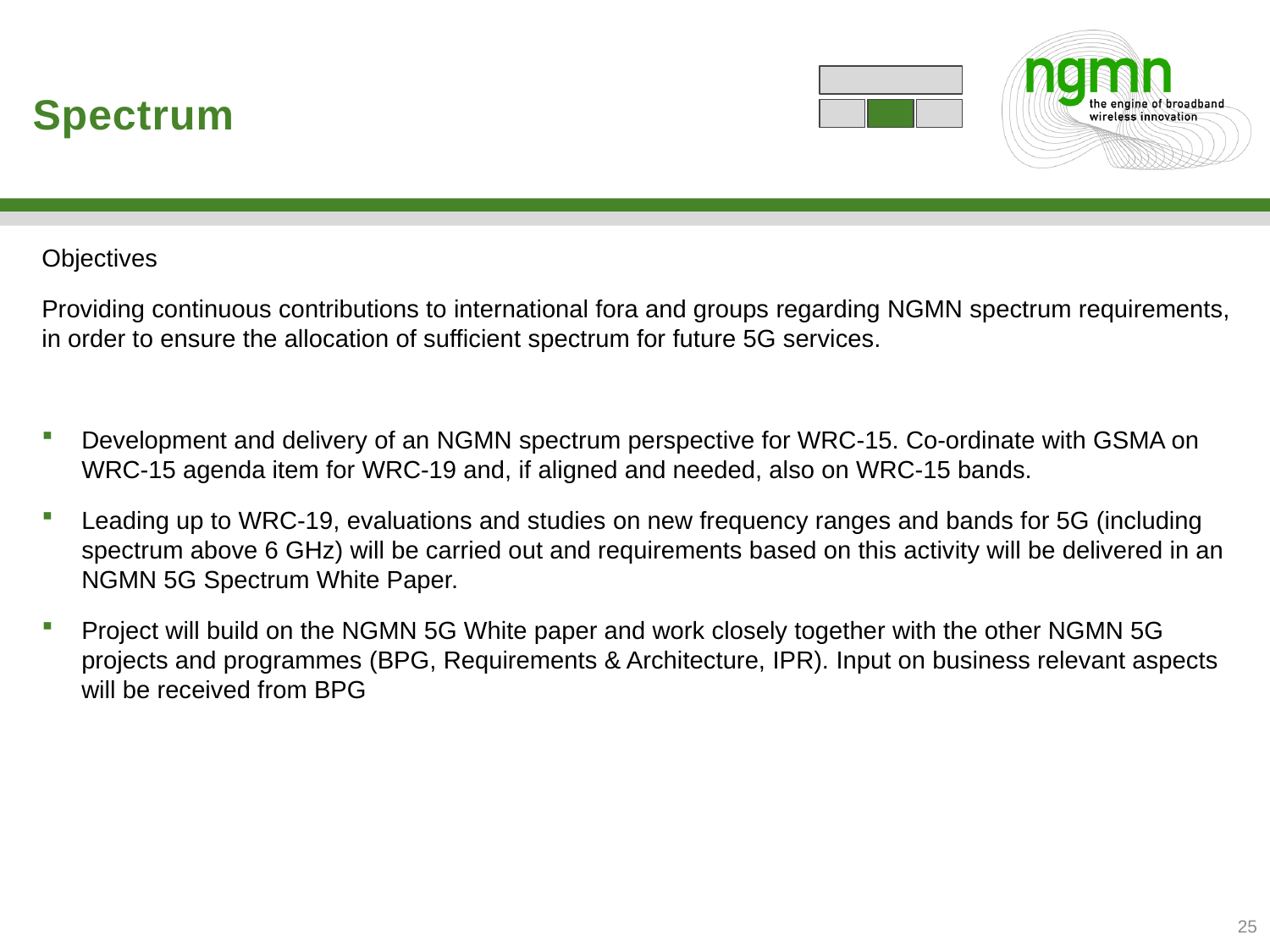

# Spectrum

Objectives
Providing continuous contributions to international fora and groups regarding NGMN spectrum requirements, in order to ensure the allocation of sufficient spectrum for future 5G services.

Development and delivery of an NGMN spectrum perspective for WRC-15. Co-ordinate with GSMA on WRC-15 agenda item for WRC-19 and, if aligned and needed, also on WRC-15 bands.
Leading up to WRC-19, evaluations and studies on new frequency ranges and bands for 5G (including spectrum above 6 GHz) will be carried out and requirements based on this activity will be delivered in an NGMN 5G Spectrum White Paper.
Project will build on the NGMN 5G White paper and work closely together with the other NGMN 5G projects and programmes (BPG, Requirements & Architecture, IPR). Input on business relevant aspects will be received from BPG
25